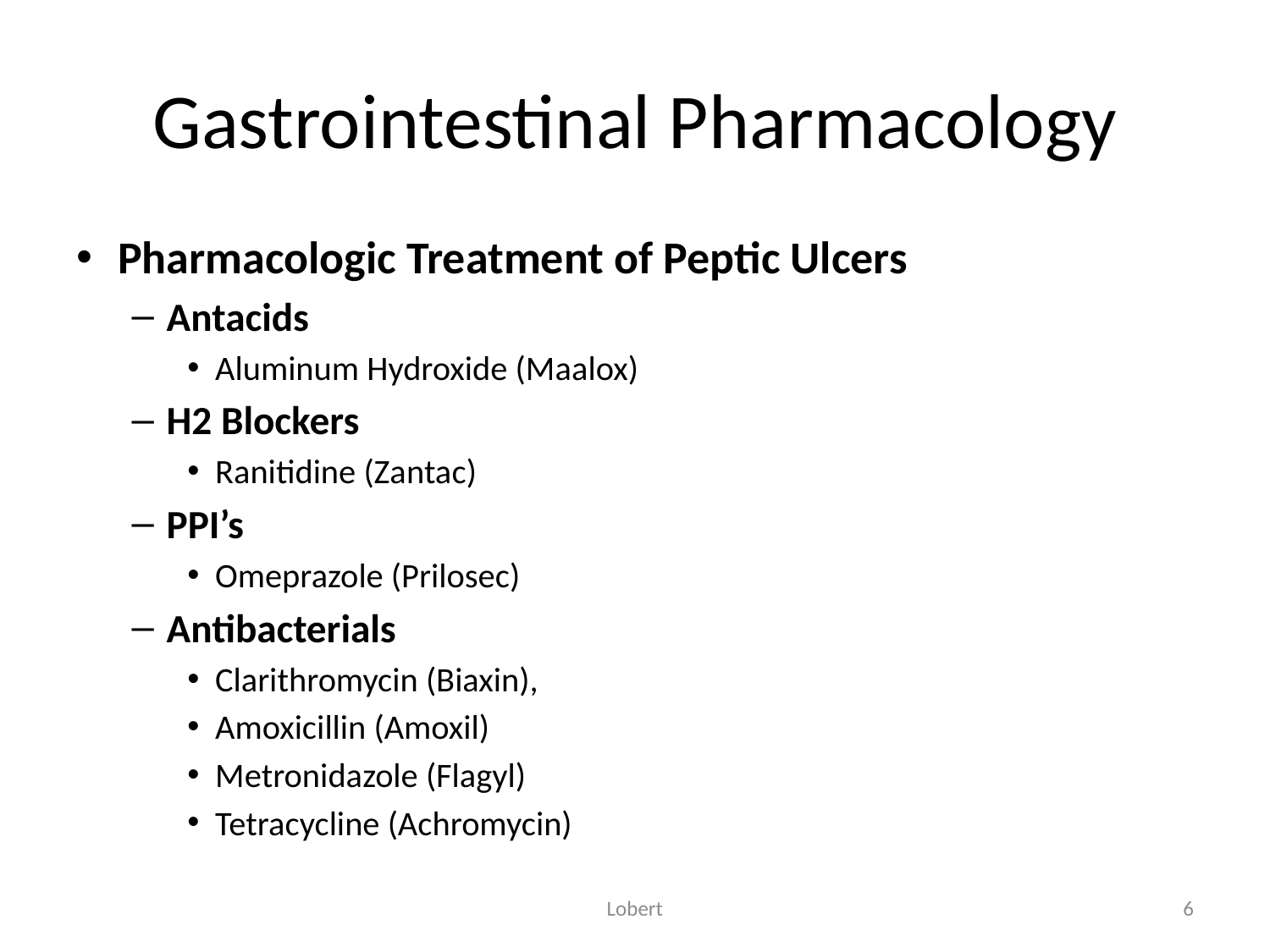

# Gastrointestinal Pharmacology
Pharmacologic Treatment of Peptic Ulcers
Antacids
Aluminum Hydroxide (Maalox)
H2 Blockers
Ranitidine (Zantac)
PPI’s
Omeprazole (Prilosec)
Antibacterials
Clarithromycin (Biaxin),
Amoxicillin (Amoxil)
Metronidazole (Flagyl)
Tetracycline (Achromycin)
Lobert
6